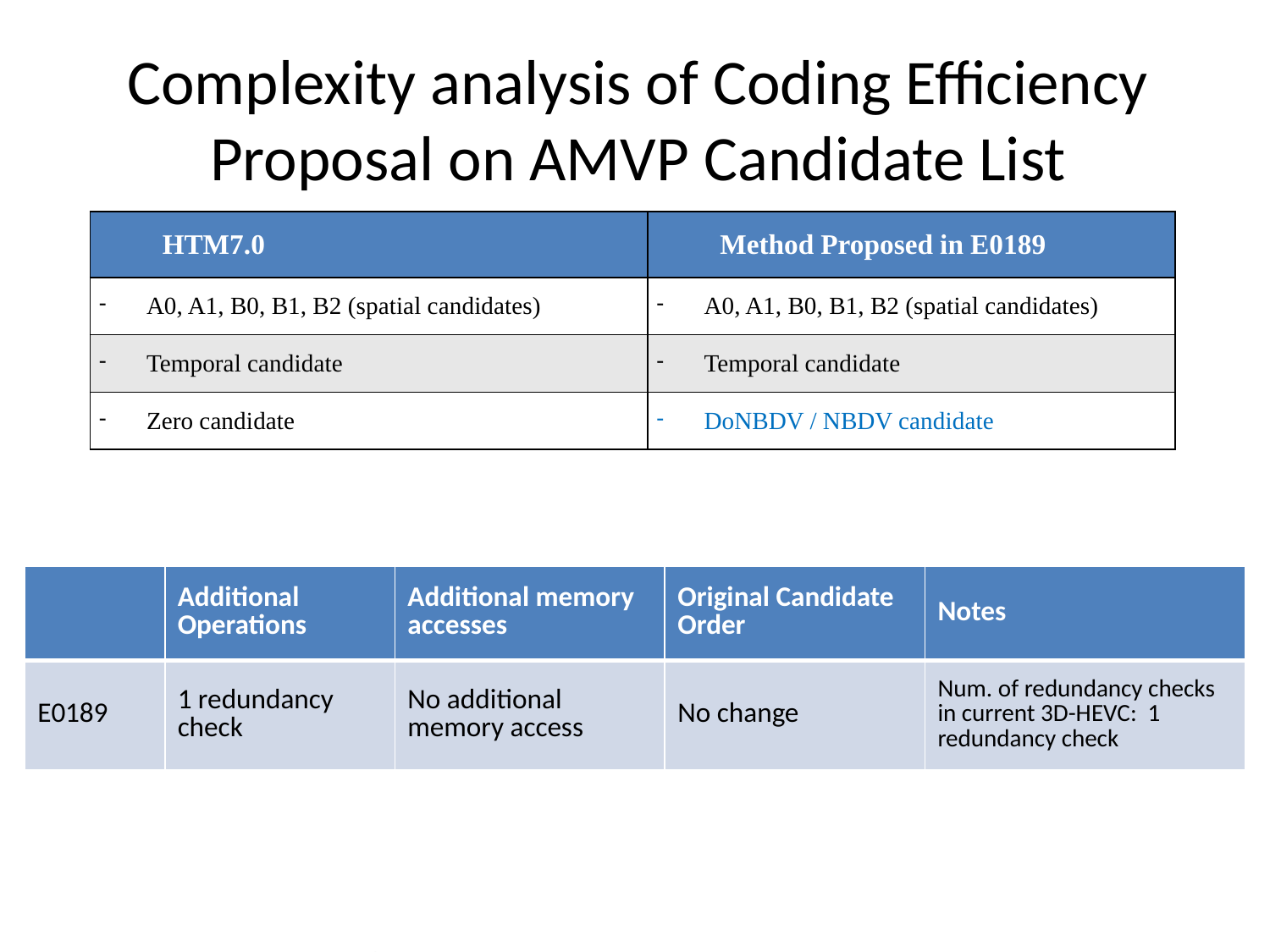

# Complexity analysis of Coding Efficiency Proposal on AMVP Candidate List
| HTM7.0 | Method Proposed in E0189 |
| --- | --- |
| A0, A1, B0, B1, B2 (spatial candidates) | A0, A1, B0, B1, B2 (spatial candidates) |
| Temporal candidate | Temporal candidate |
| Zero candidate | DoNBDV / NBDV candidate |
|  | Additional Operations | Additional memory accesses | Original Candidate Order | Notes |
| --- | --- | --- | --- | --- |
| E0189 | 1 redundancy check | No additional memory access | No change | Num. of redundancy checks in current 3D-HEVC: 1 redundancy check |
4